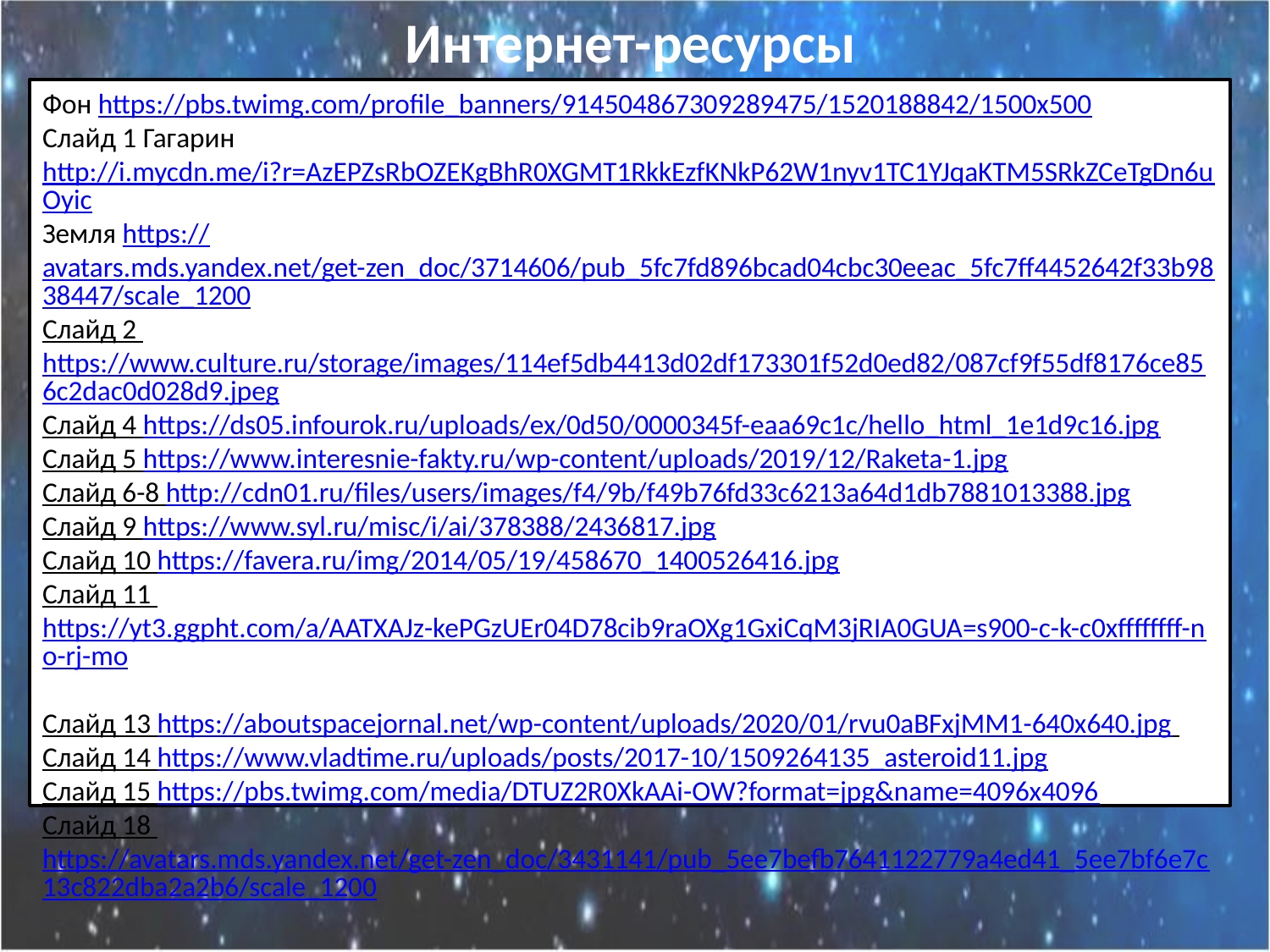

# Интернет-ресурсы
Фон https://pbs.twimg.com/profile_banners/914504867309289475/1520188842/1500x500
Слайд 1 Гагарин
http://i.mycdn.me/i?r=AzEPZsRbOZEKgBhR0XGMT1RkkEzfKNkP62W1nyv1TC1YJqaKTM5SRkZCeTgDn6uOyic
Земля https://avatars.mds.yandex.net/get-zen_doc/3714606/pub_5fc7fd896bcad04cbc30eeac_5fc7ff4452642f33b9838447/scale_1200
Слайд 2 https://www.culture.ru/storage/images/114ef5db4413d02df173301f52d0ed82/087cf9f55df8176ce856c2dac0d028d9.jpeg
Слайд 4 https://ds05.infourok.ru/uploads/ex/0d50/0000345f-eaa69c1c/hello_html_1e1d9c16.jpg
Слайд 5 https://www.interesnie-fakty.ru/wp-content/uploads/2019/12/Raketa-1.jpg
Слайд 6-8 http://cdn01.ru/files/users/images/f4/9b/f49b76fd33c6213a64d1db7881013388.jpg
Слайд 9 https://www.syl.ru/misc/i/ai/378388/2436817.jpg
Слайд 10 https://favera.ru/img/2014/05/19/458670_1400526416.jpg
Слайд 11 https://yt3.ggpht.com/a/AATXAJz-kePGzUEr04D78cib9raOXg1GxiCqM3jRIA0GUA=s900-c-k-c0xffffffff-no-rj-mo
Слайд 13 https://aboutspacejornal.net/wp-content/uploads/2020/01/rvu0aBFxjMM1-640x640.jpg
Слайд 14 https://www.vladtime.ru/uploads/posts/2017-10/1509264135_asteroid11.jpg
Слайд 15 https://pbs.twimg.com/media/DTUZ2R0XkAAi-OW?format=jpg&name=4096x4096
Слайд 18 https://avatars.mds.yandex.net/get-zen_doc/3431141/pub_5ee7befb7641122779a4ed41_5ee7bf6e7c13c822dba2a2b6/scale_1200